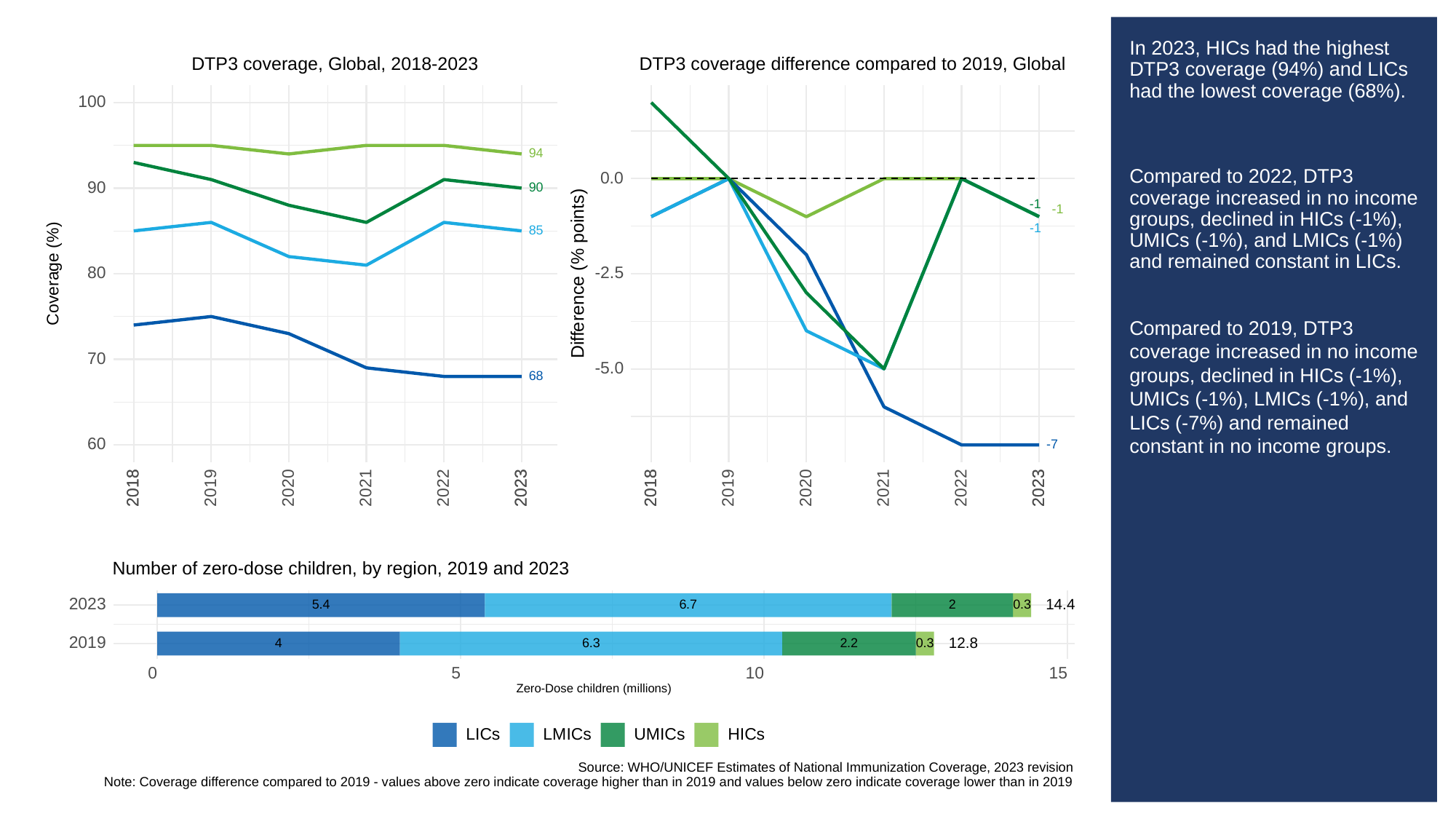

# In 2023, HICs had the highest DTP3 coverage (94%) and LICs had the lowest coverage (68%).

Compared to 2022, DTP3 coverage increased in no income groups, declined in HICs (-1%), UMICs (-1%), and LMICs (-1%) and remained constant in LICs.

Compared to 2019, DTP3 coverage increased in no income groups, declined in HICs (-1%), UMICs (-1%), LMICs (-1%), and LICs (-7%) and remained constant in no income groups.

DTP3 coverage, Global, 2018-2023
DTP3 coverage difference compared to 2019, Global

100

94

0.0

90
90

-1
-1

-1
85

Difference (% points)
Coverage (%)
80
-2.5

70

-5.0

68

60
-7

2023
2023
2023
2023
2018
2018
2019
2020
2021
2022
2018
2018
2019
2020
2021
2022
Number of zero-dose children, by region, 2019 and 2023

2023
14.4
0.3
6.7
5.4
2

2019
12.8
6.3
0.3
2.2
4

0
10
15
5
Zero-Dose children (millions)

LICs
LMICs
UMICs
HICs
Source: WHO/UNICEF Estimates of National Immunization Coverage, 2023 revision
Note: Coverage difference compared to 2019 - values above zero indicate coverage higher than in 2019 and values below zero indicate coverage lower than in 2019